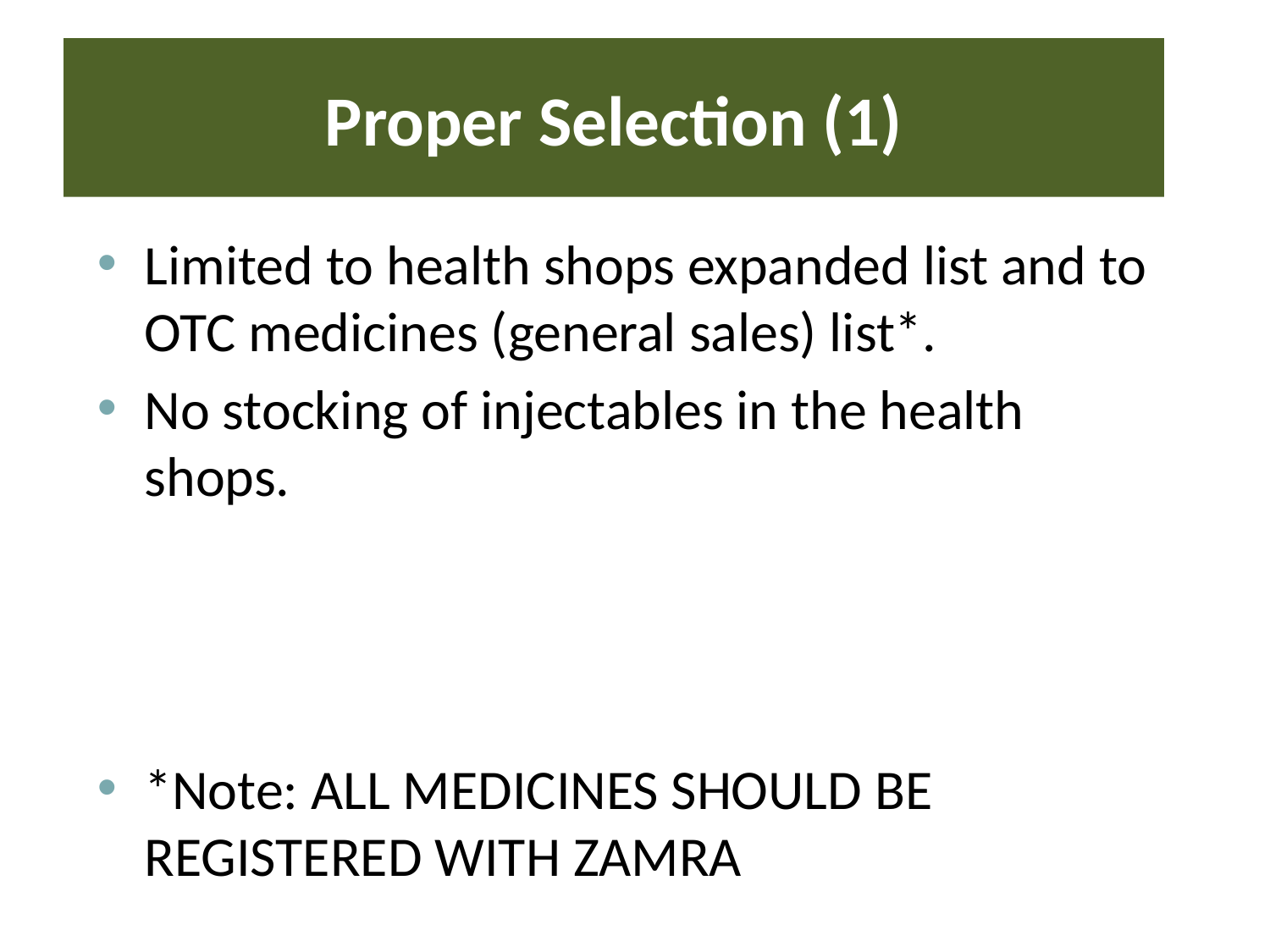

# Proper Selection (1)
Limited to health shops expanded list and to OTC medicines (general sales) list*.
No stocking of injectables in the health shops.

*Note: ALL MEDICINES SHOULD BE REGISTERED WITH ZAMRA